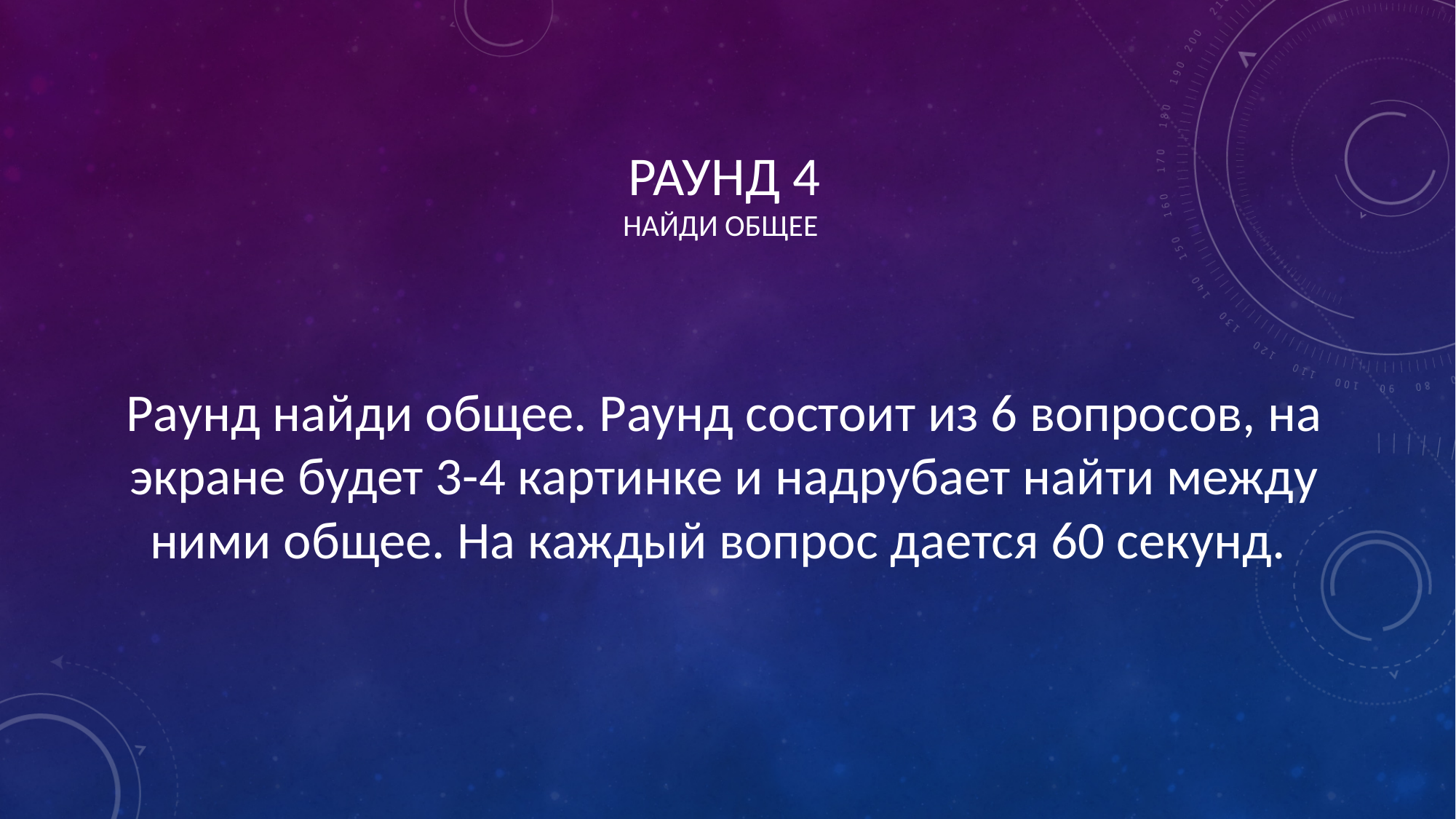

# Раунд 4 найди общее
Раунд найди общее. Раунд состоит из 6 вопросов, на экране будет 3-4 картинке и надрубает найти между ними общее. На каждый вопрос дается 60 секунд.